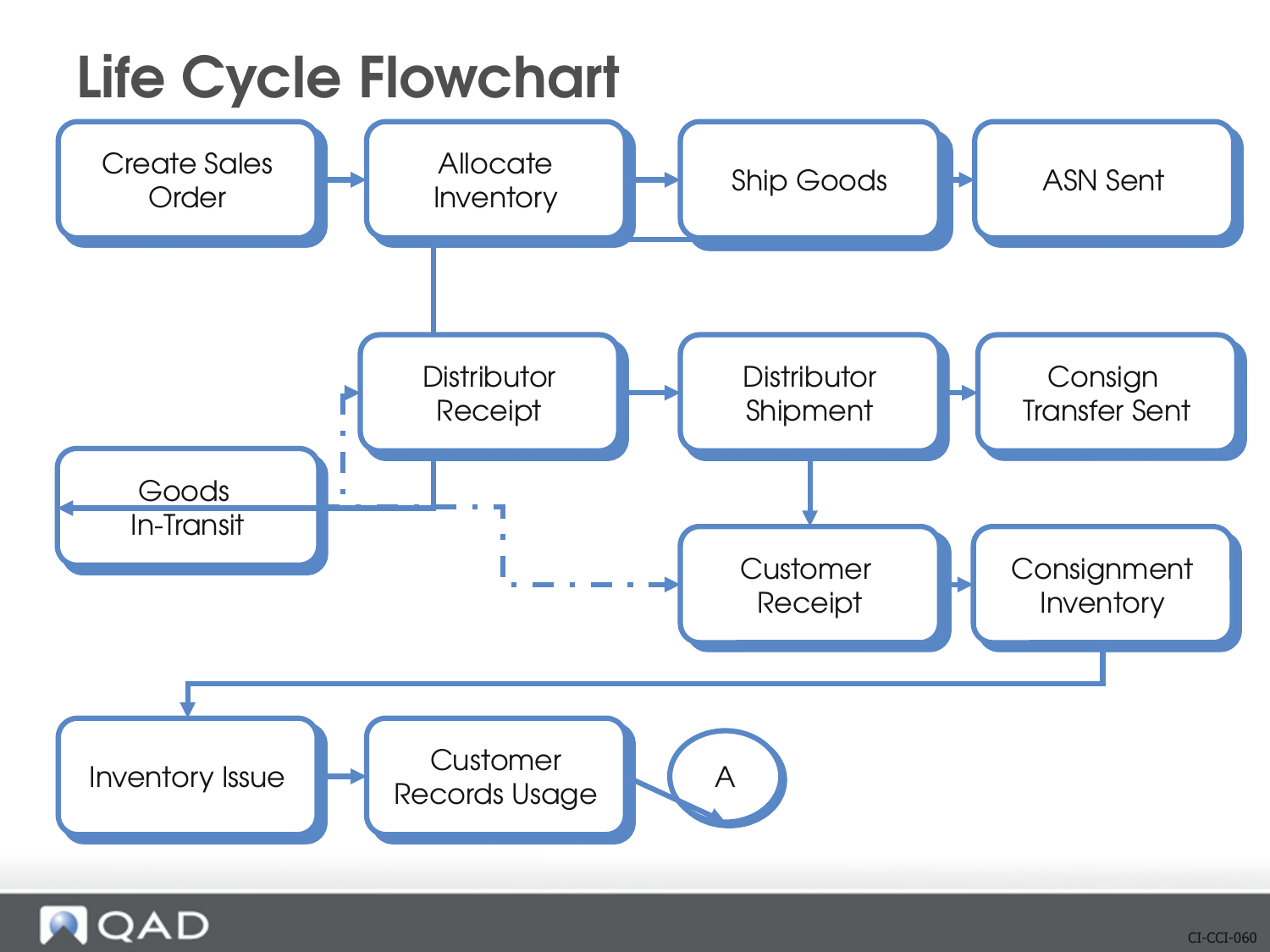

# Life Cycle Flowchart
Create Sales Order
Allocate Inventory
Ship Goods
ASN Sent
Distributor Receipt
Distributor Shipment
Consign
Transfer Sent
Goods
In-Transit
Customer
Receipt
Consignment Inventory
Inventory Issue
Customer Records Usage
A
CI-CCI-060